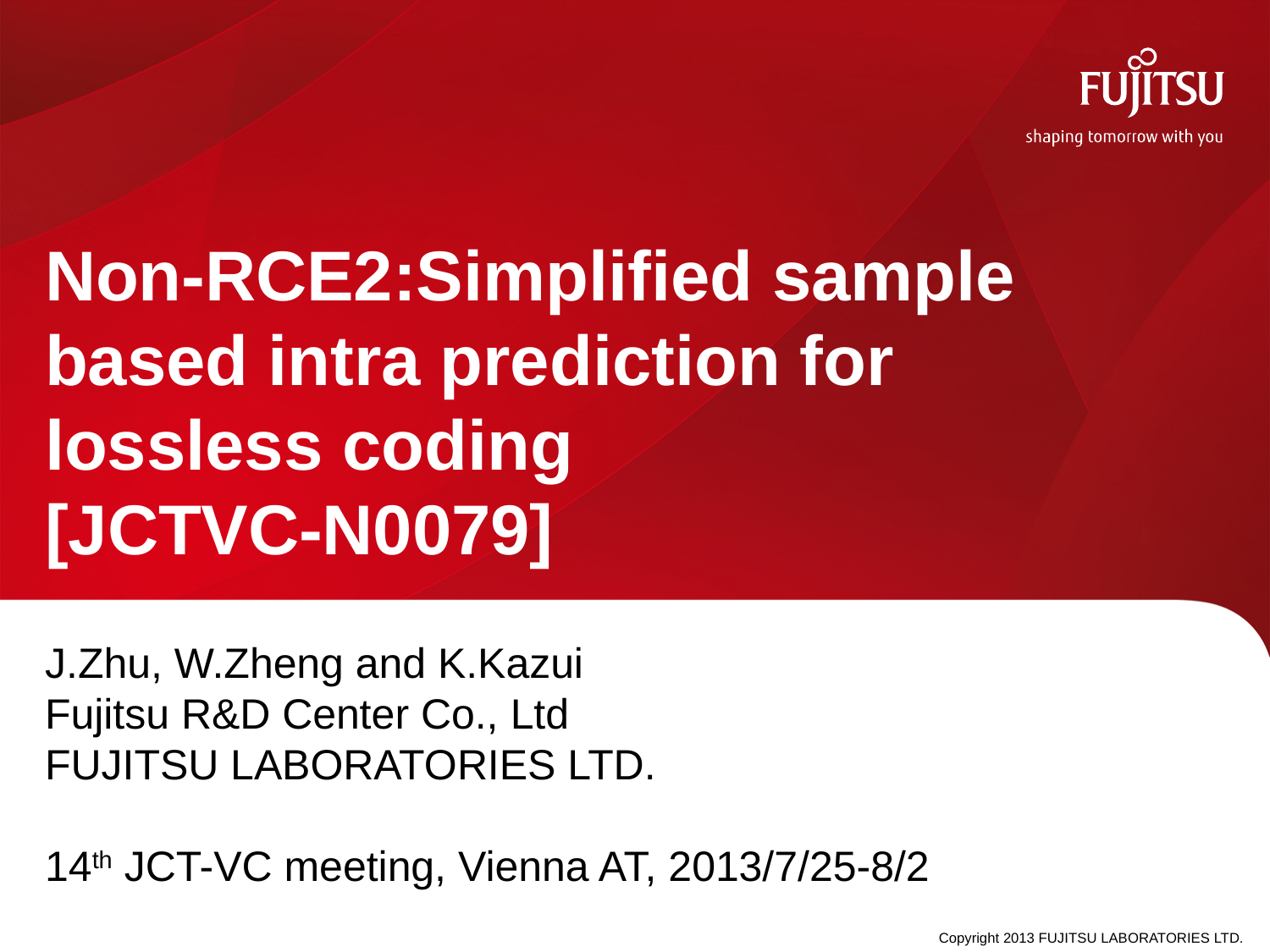

# Non-RCE2:Simplified sample based intra prediction for lossless coding [JCTVC-N0079]
J.Zhu, W.Zheng and K.Kazui
Fujitsu R&D Center Co., Ltd
FUJITSU LABORATORIES LTD.

14th JCT-VC meeting, Vienna AT, 2013/7/25-8/2
Copyright 2013 FUJITSU LABORATORIES LTD.